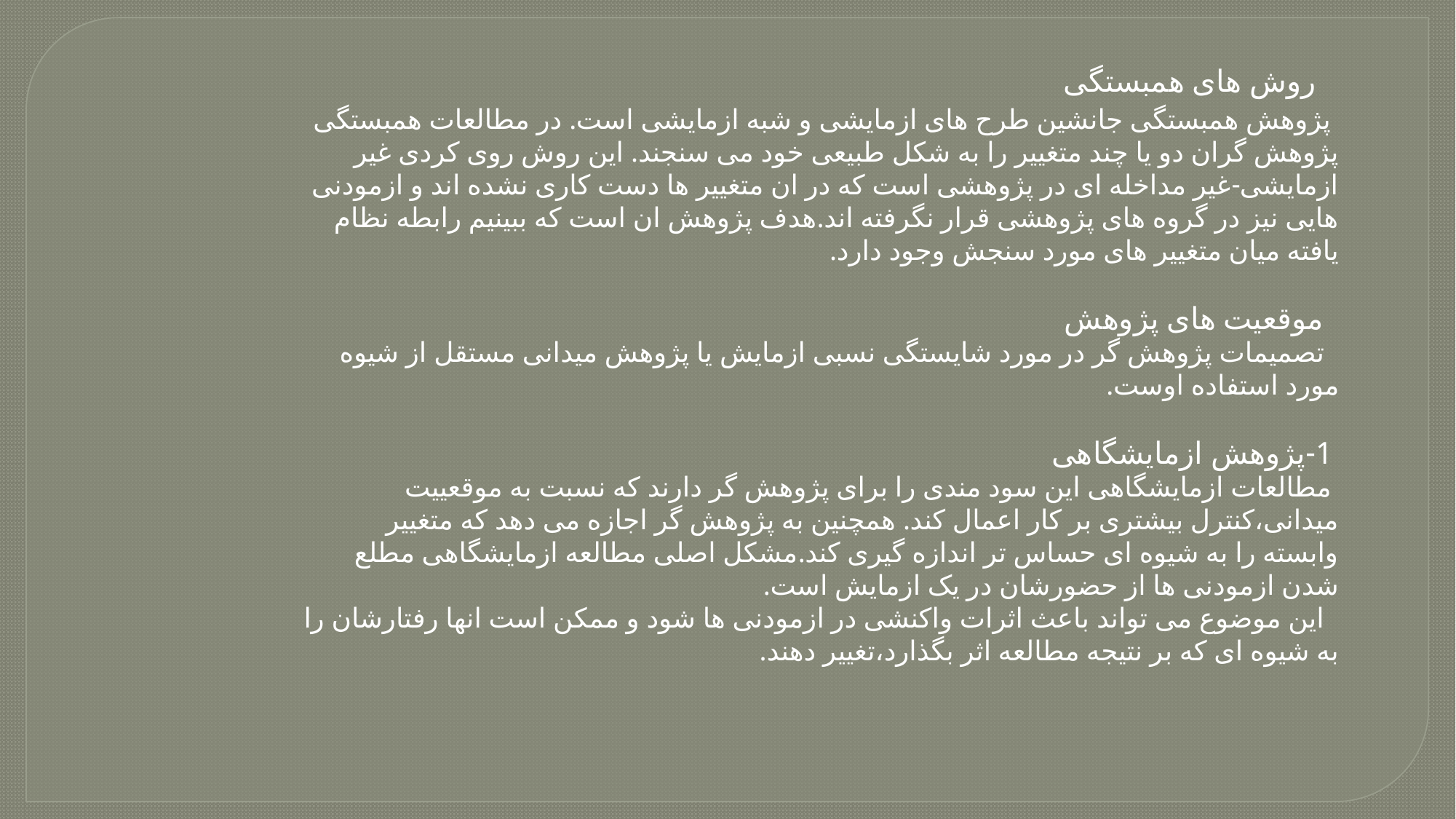

روش های همبستگی
 پژوهش همبستگی جانشین طرح های ازمایشی و شبه ازمایشی است. در مطالعات همبستگی پژوهش گران دو یا چند متغییر را به شکل طبیعی خود می سنجند. این روش روی کردی غیر ازمایشی-غیر مداخله ای در پژوهشی است که در ان متغییر ها دست کاری نشده اند و ازمودنی هایی نیز در گروه های پژوهشی قرار نگرفته اند.هدف پژوهش ان است که ببینیم رابطه نظام یافته میان متغییر های مورد سنجش وجود دارد.
  موقعیت های پژوهش
  تصمیمات پژوهش گر در مورد شایستگی نسبی ازمایش یا پژوهش میدانی مستقل از شیوه مورد استفاده اوست.
 1-پژوهش ازمایشگاهی
 مطالعات ازمایشگاهی این سود مندی را برای پژوهش گر دارند که نسبت به موقعییت میدانی،کنترل بیشتری بر کار اعمال کند. همچنین به پژوهش گر اجازه می دهد که متغییر وابسته را به شیوه ای حساس تر اندازه گیری کند.مشکل اصلی مطالعه ازمایشگاهی مطلع شدن ازمودنی ها از حضورشان در یک ازمایش است.
  این موضوع می تواند باعث اثرات واکنشی در ازمودنی ها شود و ممکن است انها رفتارشان را به شیوه ای که بر نتیجه مطالعه اثر بگذارد،تغییر دهند.